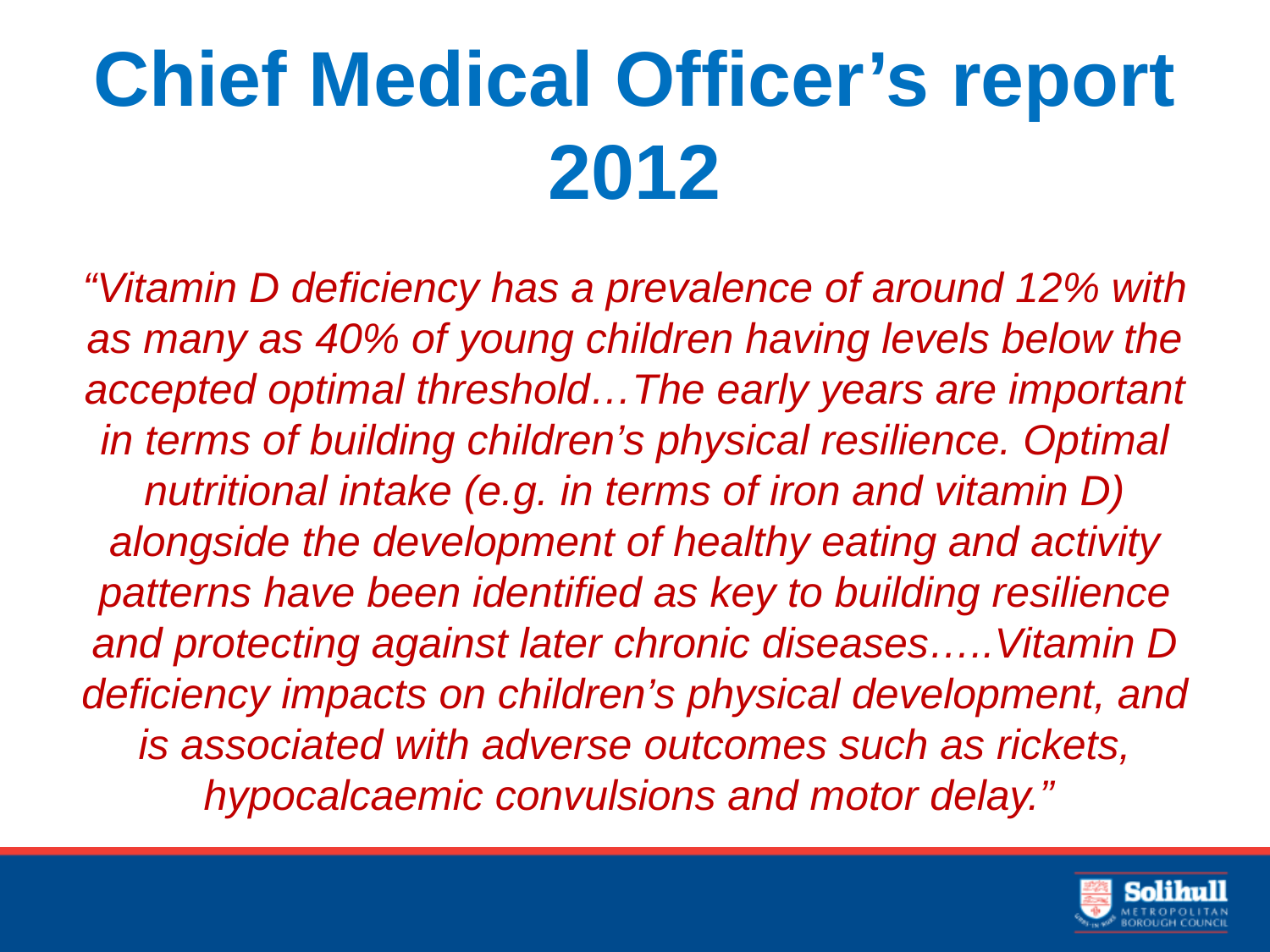

# Chief Medical Officer’s report 2012
“Vitamin D deficiency has a prevalence of around 12% with as many as 40% of young children having levels below the accepted optimal threshold…The early years are important in terms of building children’s physical resilience. Optimal nutritional intake (e.g. in terms of iron and vitamin D) alongside the development of healthy eating and activity patterns have been identified as key to building resilience and protecting against later chronic diseases…..Vitamin D deficiency impacts on children’s physical development, and is associated with adverse outcomes such as rickets, hypocalcaemic convulsions and motor delay.”